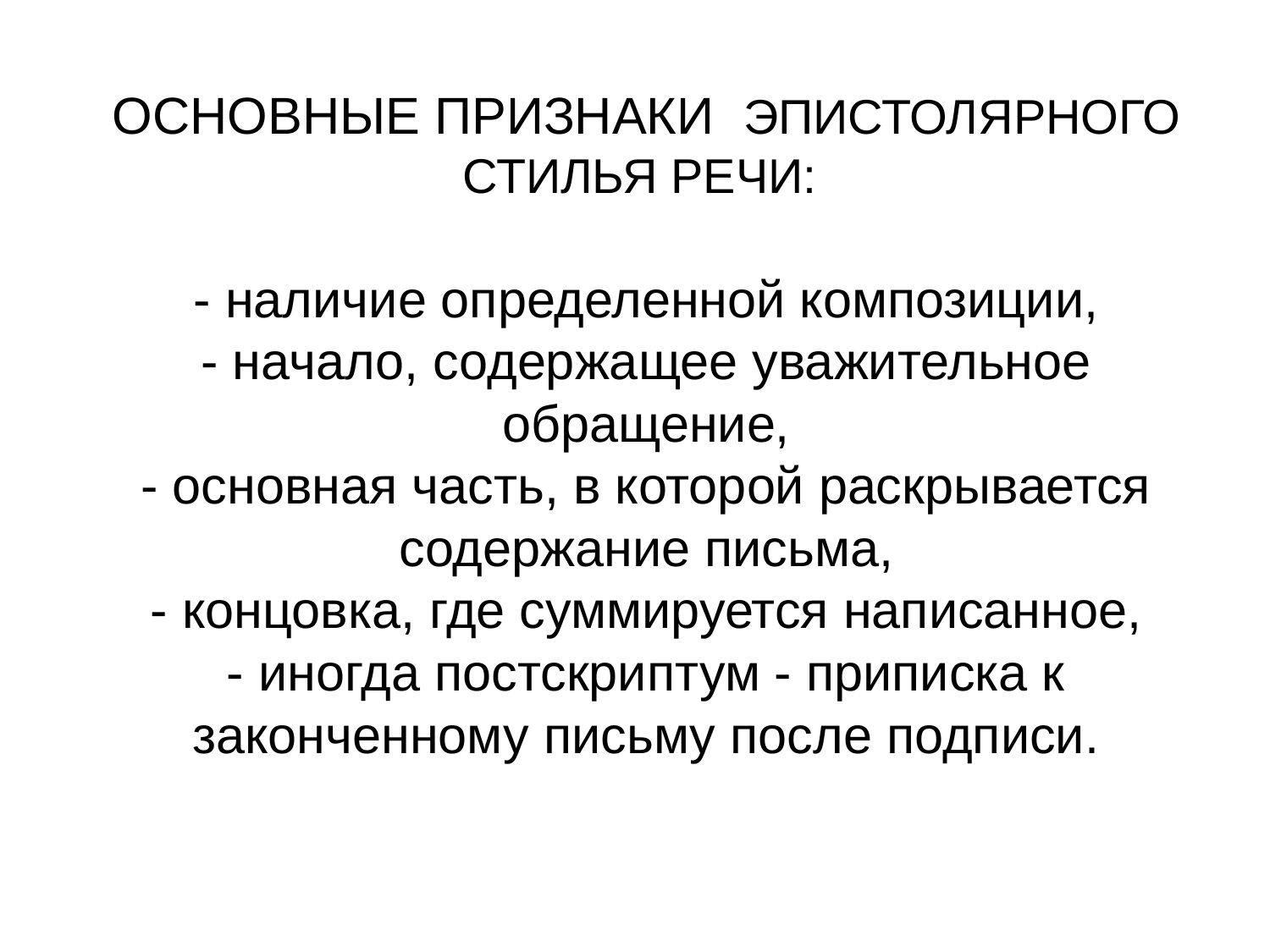

ОСНОВНЫЕ ПРИЗНАКИ  ЭПИСТОЛЯРНОГО СТИЛЬЯ РЕЧИ:
- наличие определенной композиции,
- начало, содержащее уважительное обращение,
- основная часть, в которой раскрывается содержание письма,
- концовка, где суммируется написанное,
- иногда постскриптум - приписка к законченному письму после подписи.